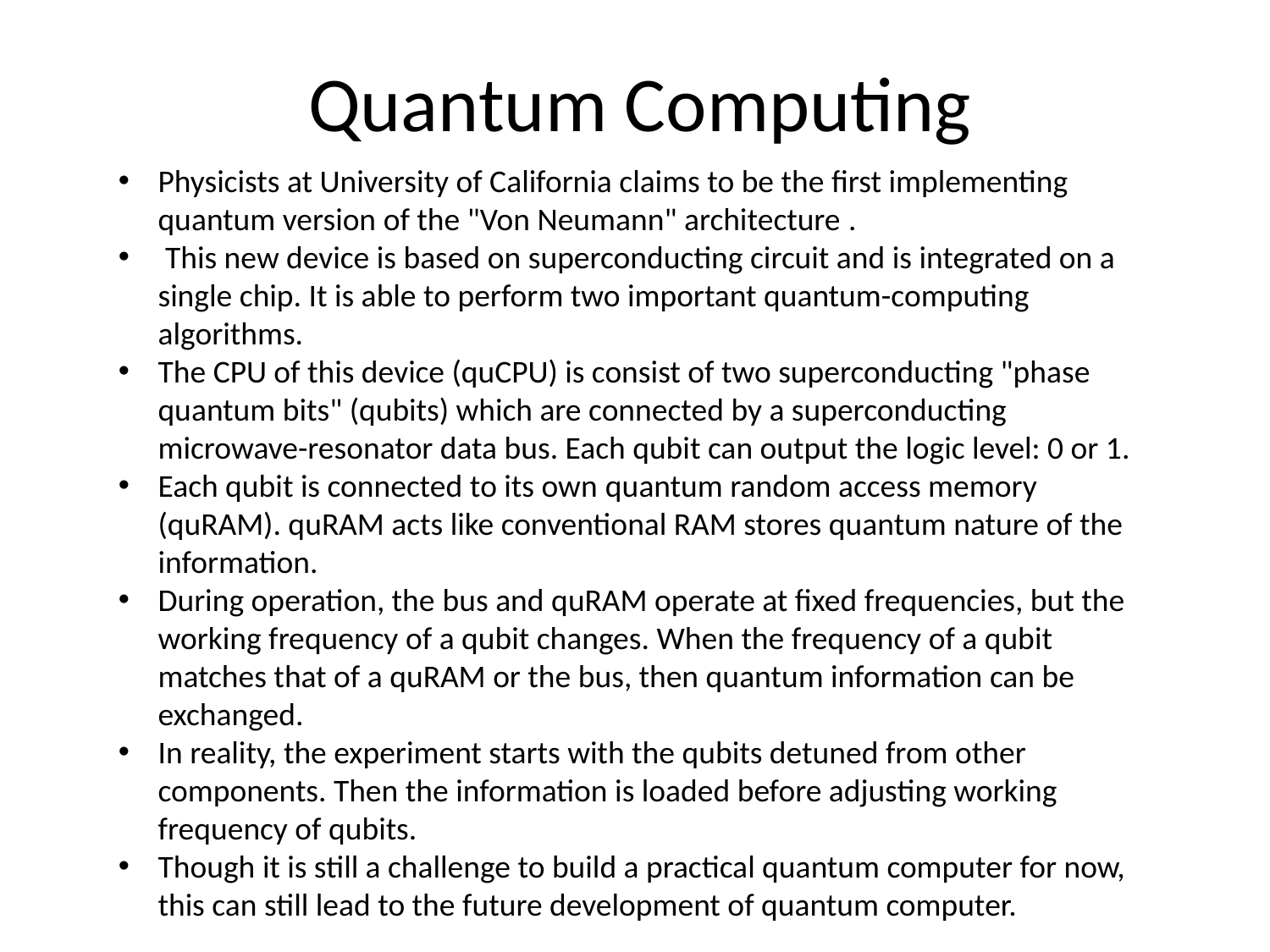

# Quantum Computing
Physicists at University of California claims to be the first implementing quantum version of the "Von Neumann" architecture .
 This new device is based on superconducting circuit and is integrated on a single chip. It is able to perform two important quantum-computing algorithms.
The CPU of this device (quCPU) is consist of two superconducting "phase quantum bits" (qubits) which are connected by a superconducting microwave-resonator data bus. Each qubit can output the logic level: 0 or 1.
Each qubit is connected to its own quantum random access memory (quRAM). quRAM acts like conventional RAM stores quantum nature of the information.
During operation, the bus and quRAM operate at fixed frequencies, but the working frequency of a qubit changes. When the frequency of a qubit matches that of a quRAM or the bus, then quantum information can be exchanged.
In reality, the experiment starts with the qubits detuned from other components. Then the information is loaded before adjusting working frequency of qubits.
Though it is still a challenge to build a practical quantum computer for now, this can still lead to the future development of quantum computer.